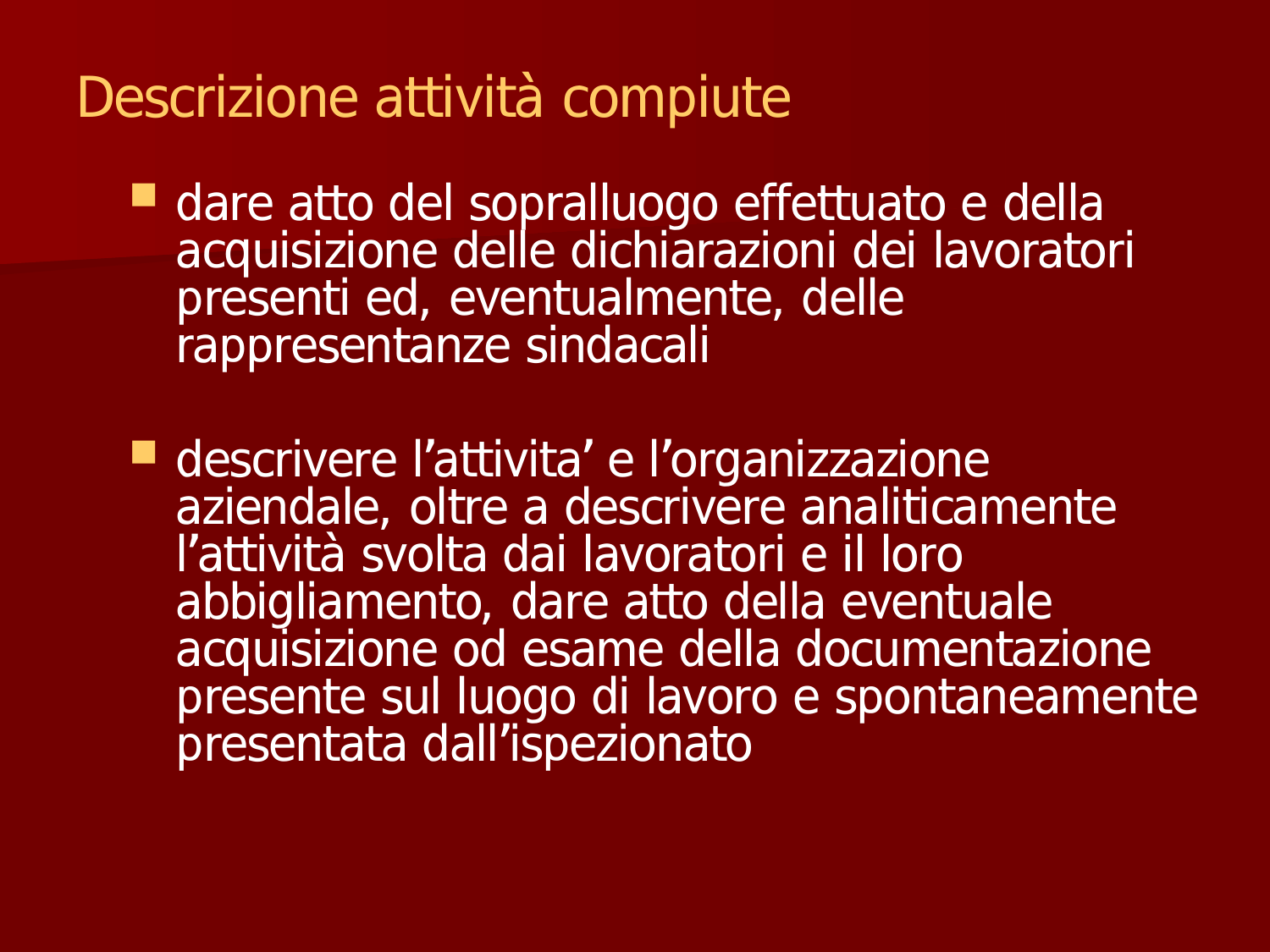

# Descrizione attività compiute
dare atto del sopralluogo effettuato e della acquisizione delle dichiarazioni dei lavoratori presenti ed, eventualmente, delle rappresentanze sindacali

descrivere l’attivita’ e l’organizzazione aziendale, oltre a descrivere analiticamente l’attività svolta dai lavoratori e il loro abbigliamento, dare atto della eventuale acquisizione od esame della documentazione presente sul luogo di lavoro e spontaneamente presentata dall’ispezionato